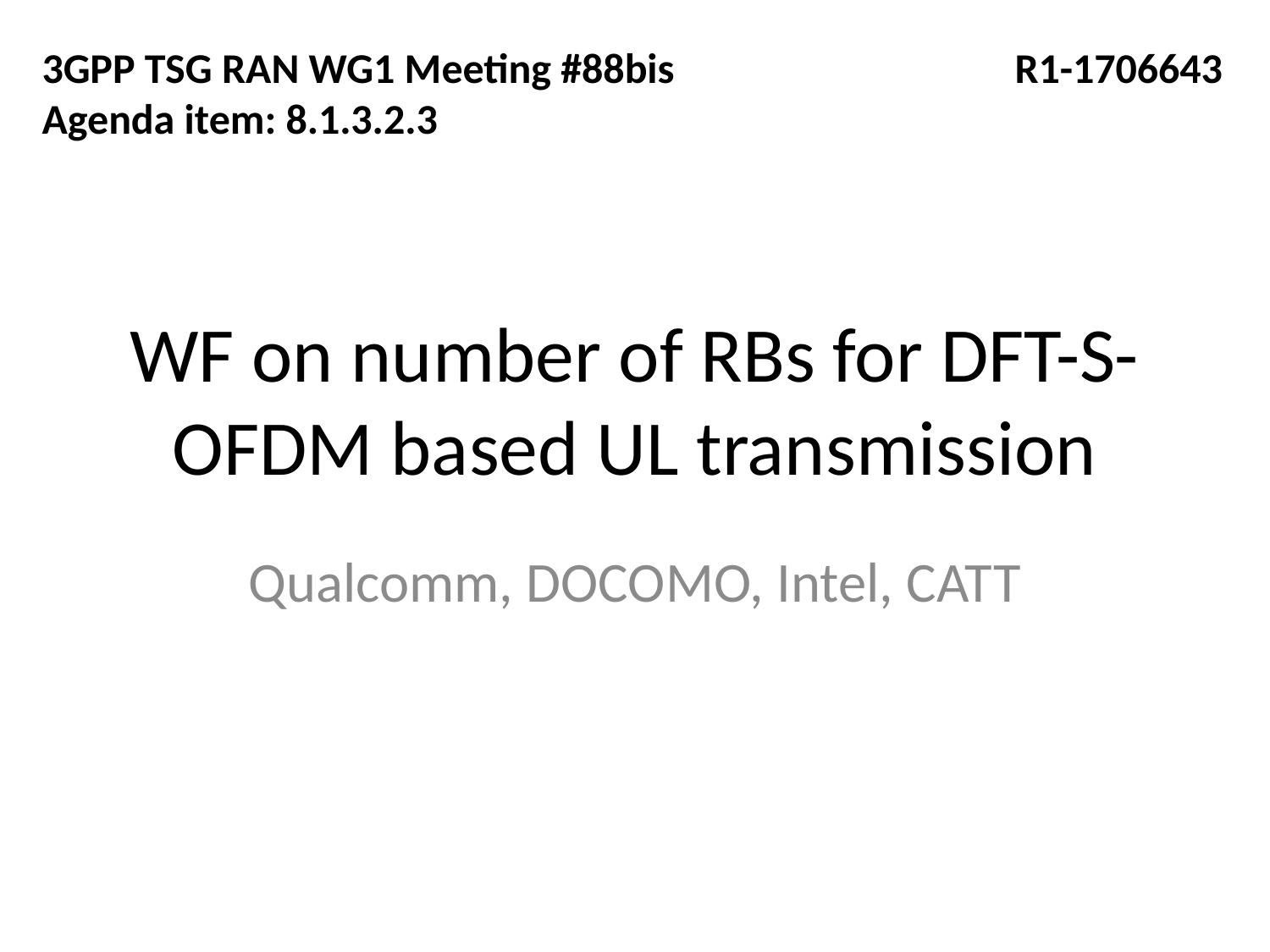

3GPP TSG RAN WG1 Meeting #88bis
Agenda item: 8.1.3.2.3
R1-1706643
# WF on number of RBs for DFT-S-OFDM based UL transmission
Qualcomm, DOCOMO, Intel, CATT